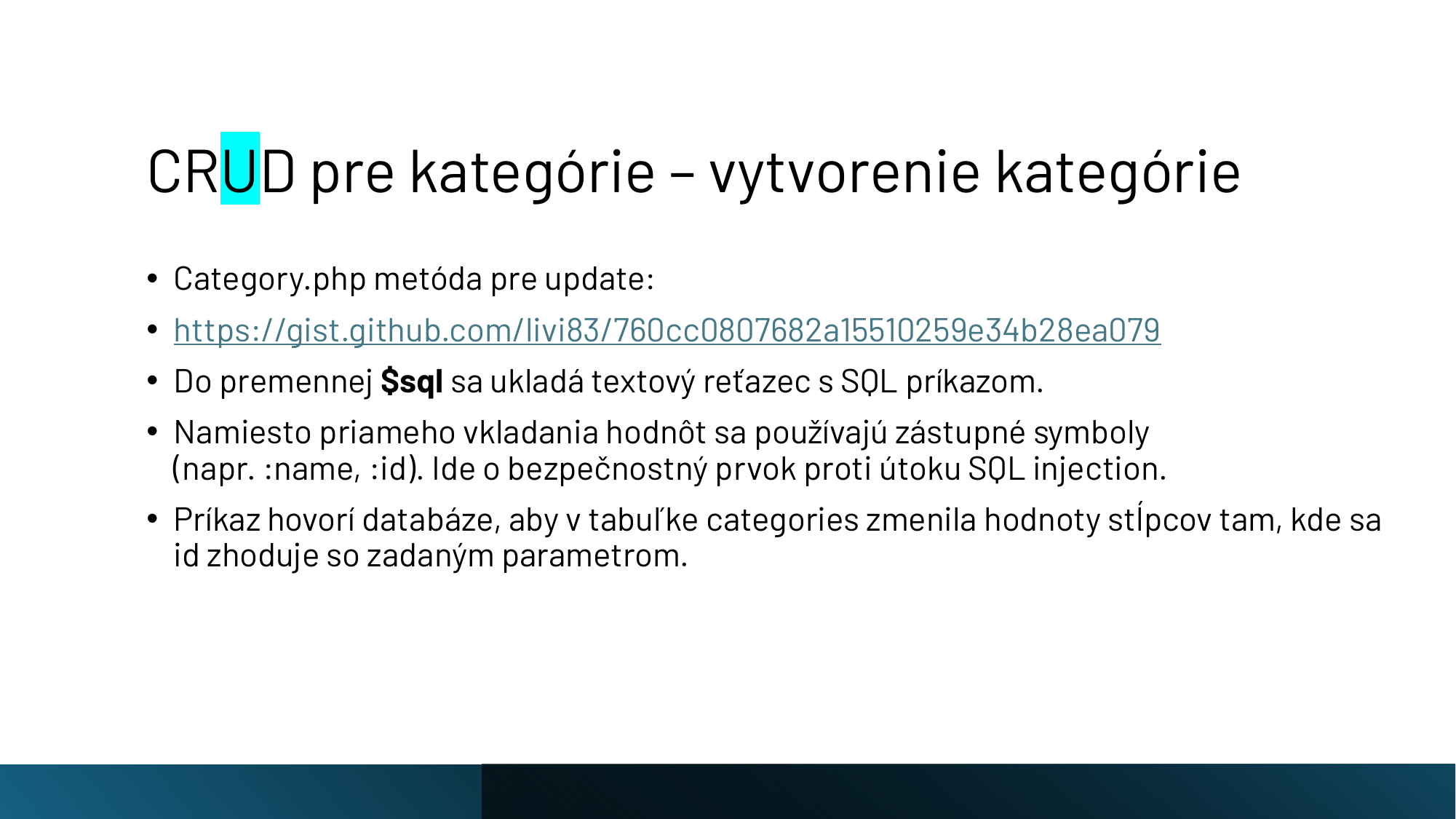

# CRUD pre kategórie – vytvorenie kategórie
Category.php metóda pre update:
https://gist.github.com/livi83/760cc0807682a15510259e34b28ea079
Do premennej $sql sa ukladá textový reťazec s SQL príkazom.
Namiesto priameho vkladania hodnôt sa používajú zástupné symboly (napr. :name, :id). Ide o bezpečnostný prvok proti útoku SQL injection.
Príkaz hovorí databáze, aby v tabuľke categories zmenila hodnoty stĺpcov tam, kde sa id zhoduje so zadaným parametrom.